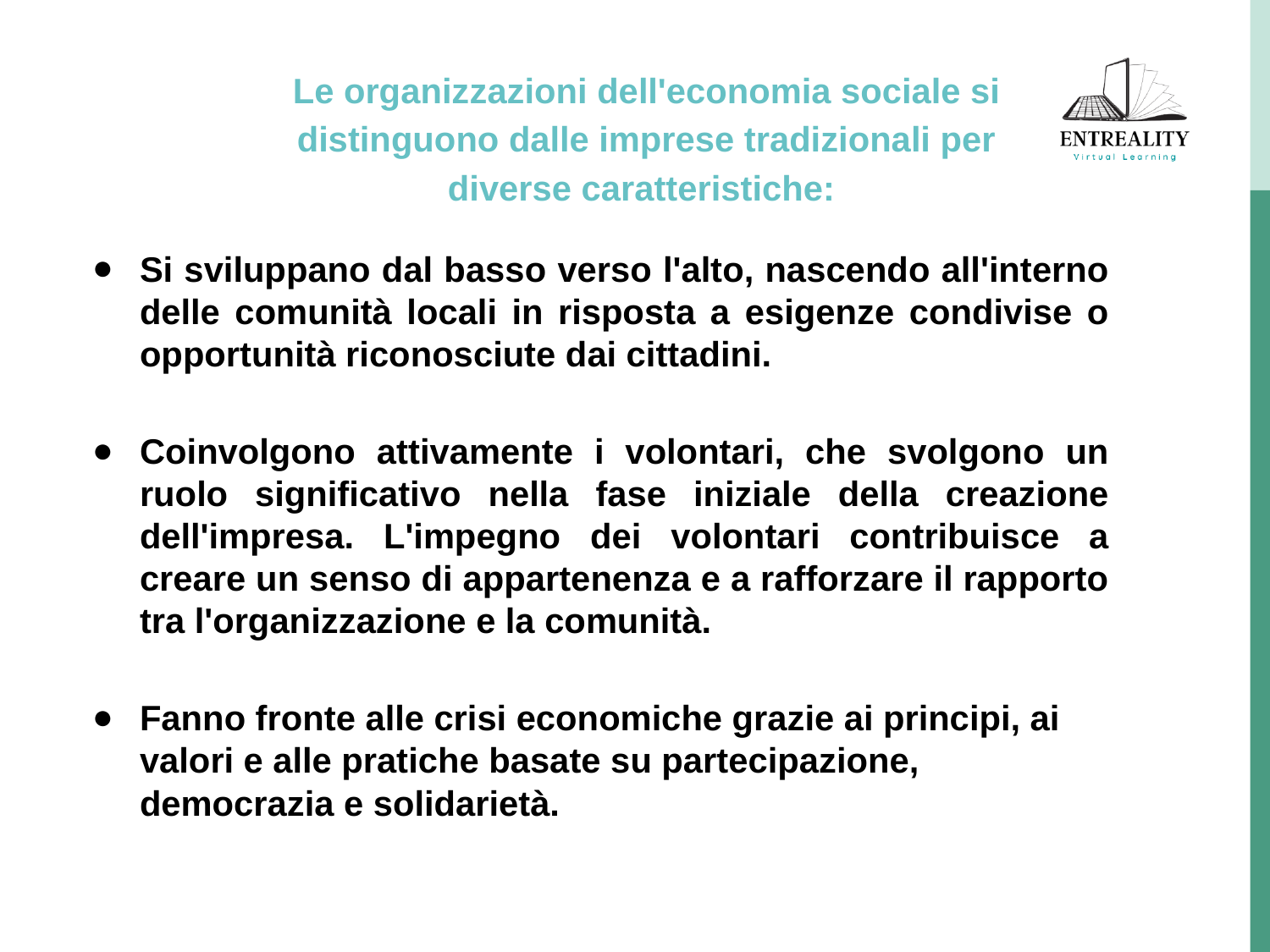

# Le organizzazioni dell'economia sociale si distinguono dalle imprese tradizionali per diverse caratteristiche:
Si sviluppano dal basso verso l'alto, nascendo all'interno delle comunità locali in risposta a esigenze condivise o opportunità riconosciute dai cittadini.

Coinvolgono attivamente i volontari, che svolgono un ruolo significativo nella fase iniziale della creazione dell'impresa. L'impegno dei volontari contribuisce a creare un senso di appartenenza e a rafforzare il rapporto tra l'organizzazione e la comunità.

Fanno fronte alle crisi economiche grazie ai principi, ai valori e alle pratiche basate su partecipazione, democrazia e solidarietà.